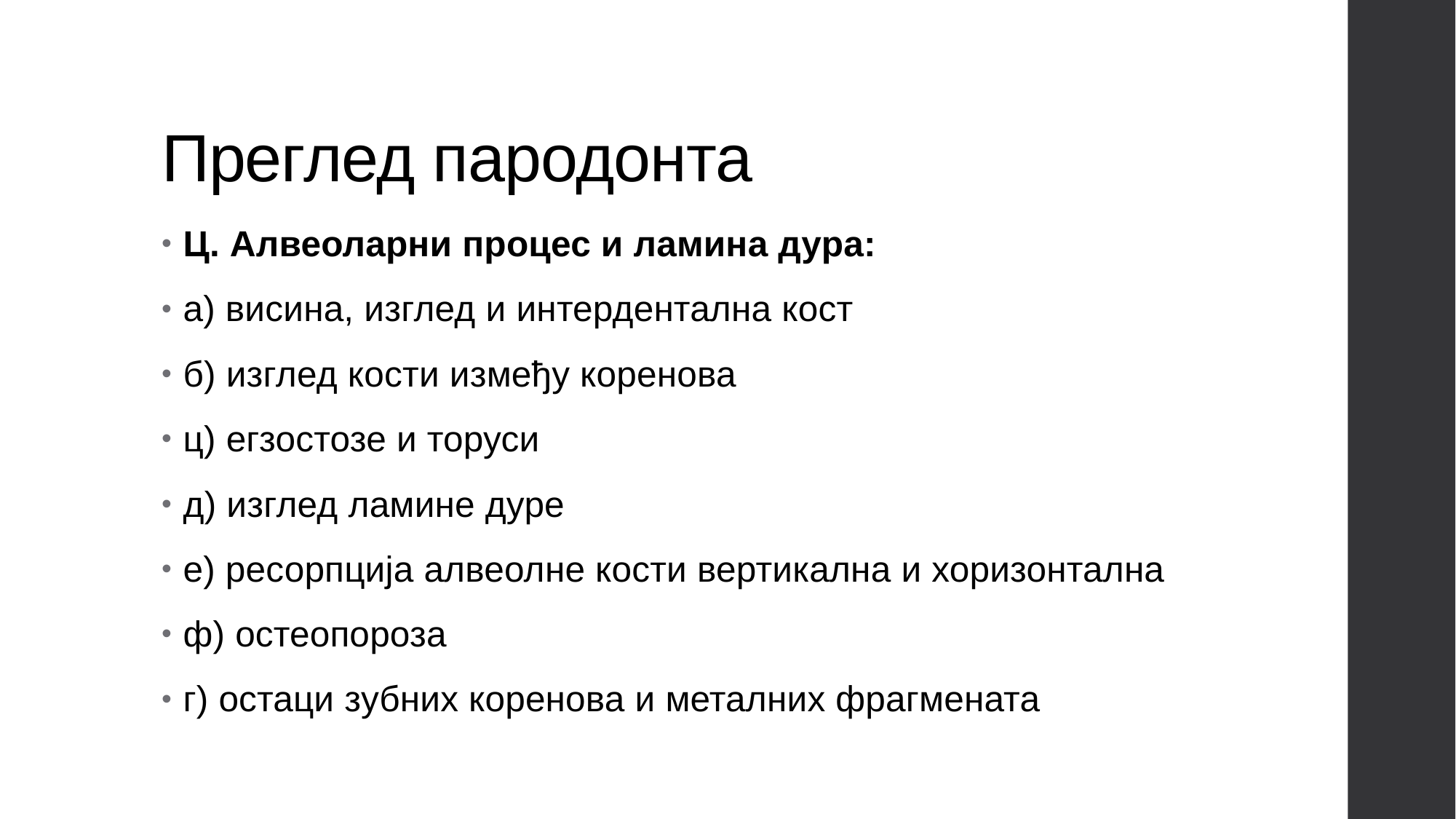

# Преглед пародонта
Ц. Алвеоларни процес и ламина дура:
а) висина, изглед и интердентална кост
б) изглед кости између коренова
ц) егзостозе и торуси
д) изглед ламине дуре
е) ресорпција алвеолне кости вертикална и хоризонтална
ф) остеопороза
г) остаци зубних коренова и металних фрагмената